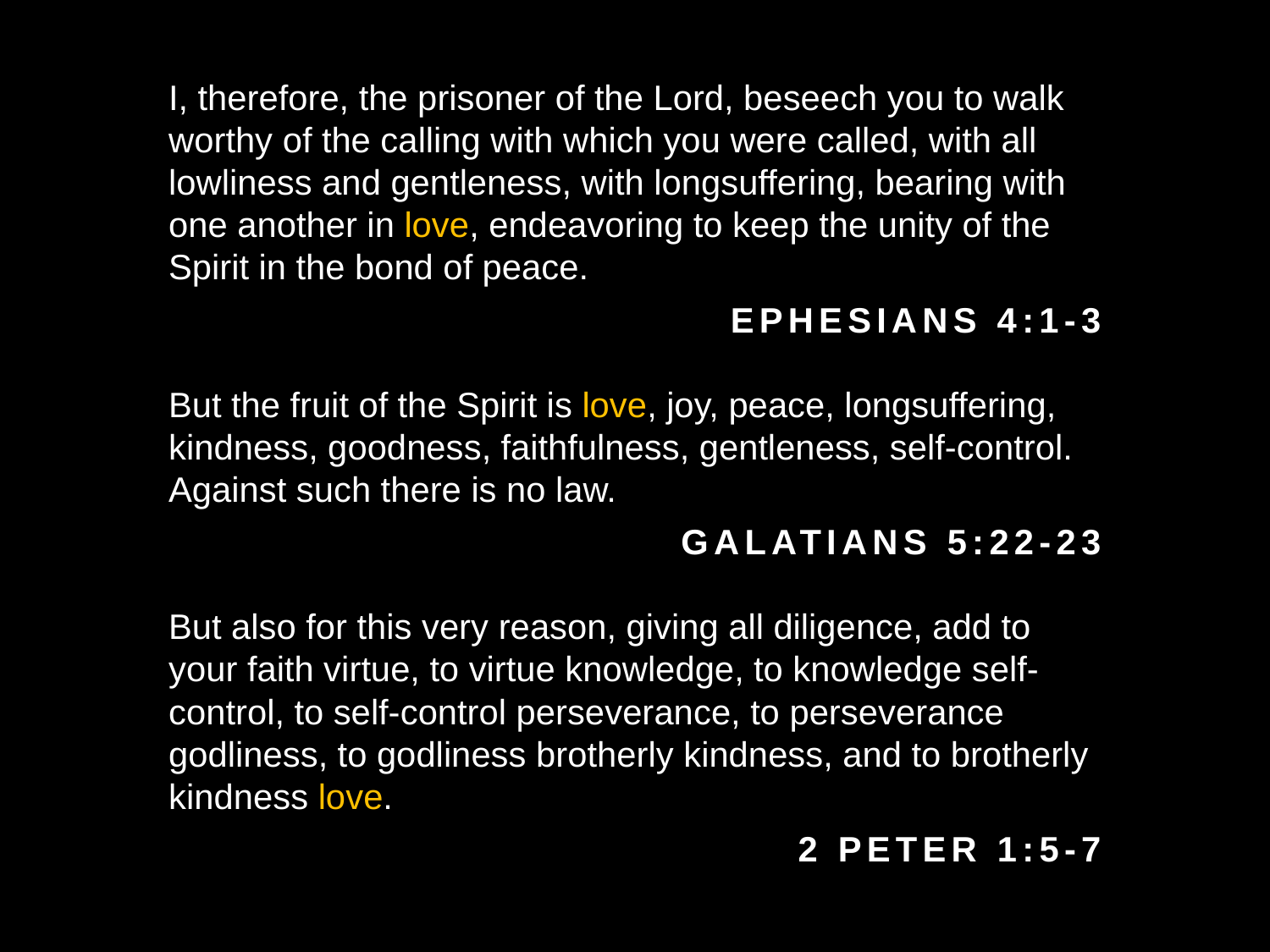

I, therefore, the prisoner of the Lord, beseech you to walk worthy of the calling with which you were called, with all lowliness and gentleness, with longsuffering, bearing with one another in love, endeavoring to keep the unity of the Spirit in the bond of peace.
Ephesians 4:1-3

But the fruit of the Spirit is love, joy, peace, longsuffering, kindness, goodness, faithfulness, gentleness, self-control. Against such there is no law.
Galatians 5:22-23

But also for this very reason, giving all diligence, add to your faith virtue, to virtue knowledge, to knowledge self-control, to self-control perseverance, to perseverance godliness, to godliness brotherly kindness, and to brotherly kindness love.
2 Peter 1:5-7